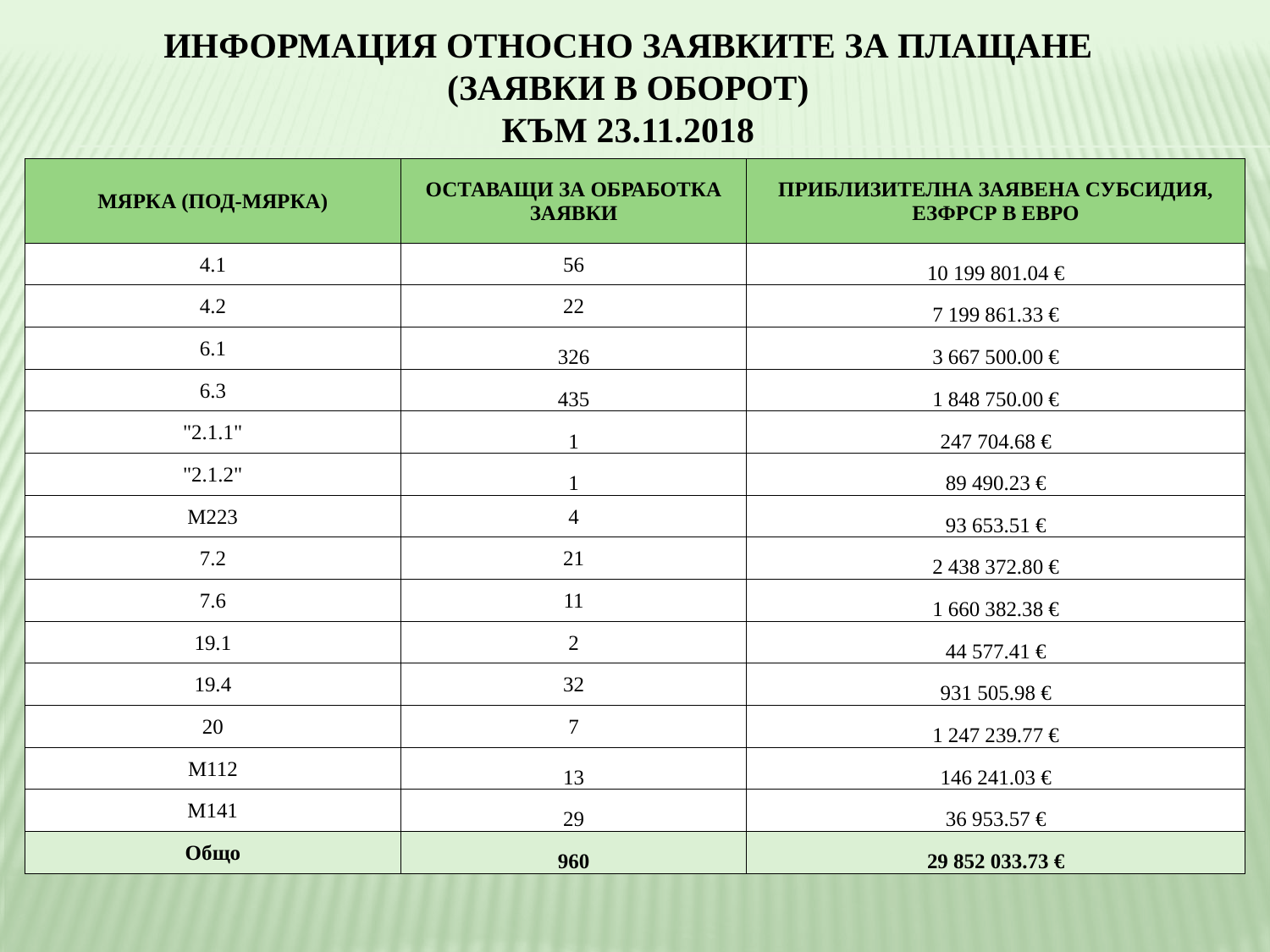

ИНФОРМАЦИЯ ОТНОСНО ЗАЯВКИТЕ ЗА ПЛАЩАНЕ
(ЗАЯВКИ В ОБОРОТ)
КЪМ 23.11.2018

| МЯРКА (ПОД-МЯРКА) | ОСТАВАЩИ ЗА ОБРАБОТКА ЗАЯВКИ | ПРИБЛИЗИТЕЛНА ЗАЯВЕНА СУБСИДИЯ, ЕЗФРСР В ЕВРО |
| --- | --- | --- |
| 4.1 | 56 | 10 199 801.04 € |
| 4.2 | 22 | 7 199 861.33 € |
| 6.1 | 326 | 3 667 500.00 € |
| 6.3 | 435 | 1 848 750.00 € |
| "2.1.1" | 1 | 247 704.68 € |
| "2.1.2" | 1 | 89 490.23 € |
| М223 | 4 | 93 653.51 € |
| 7.2 | 21 | 2 438 372.80 € |
| 7.6 | 11 | 1 660 382.38 € |
| 19.1 | 2 | 44 577.41 € |
| 19.4 | 32 | 931 505.98 € |
| 20 | 7 | 1 247 239.77 € |
| М112 | 13 | 146 241.03 € |
| М141 | 29 | 36 953.57 € |
| Общо | 960 | 29 852 033.73 € |